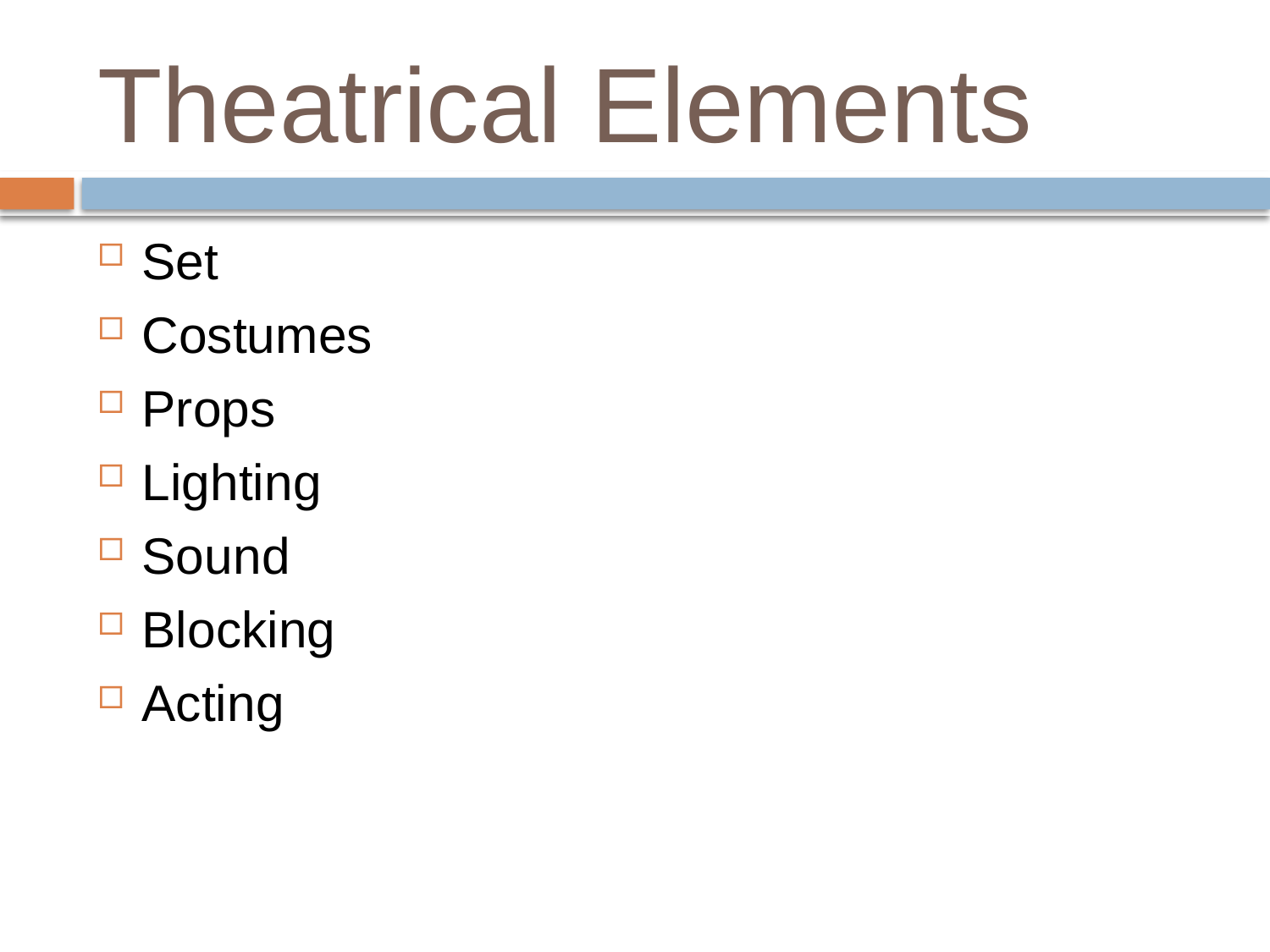

# Theatrical Elements
Set
Costumes
Props
Lighting
Sound
Blocking
Acting